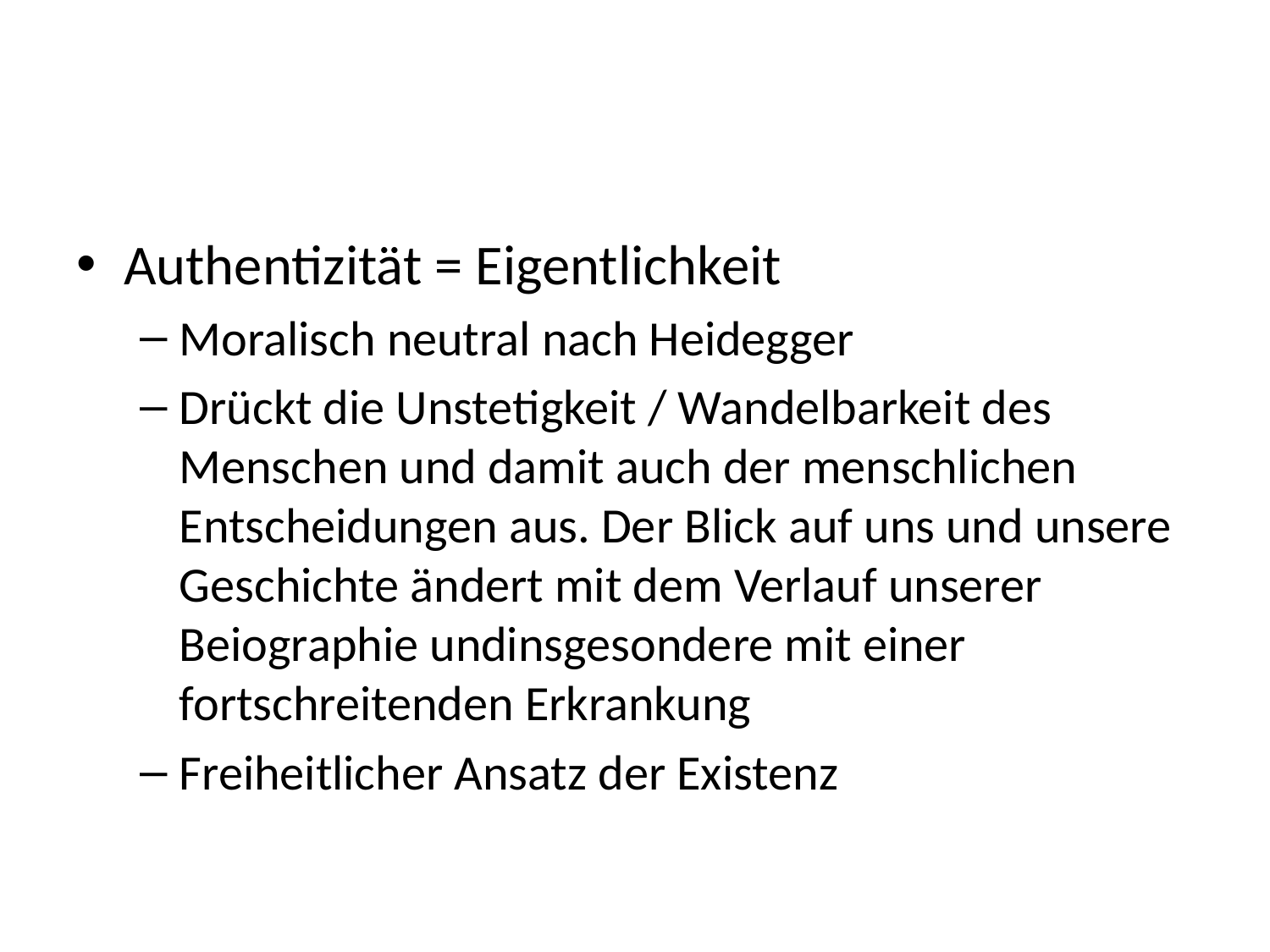

#
Authentizität = Eigentlichkeit
Moralisch neutral nach Heidegger
Drückt die Unstetigkeit / Wandelbarkeit des Menschen und damit auch der menschlichen Entscheidungen aus. Der Blick auf uns und unsere Geschichte ändert mit dem Verlauf unserer Beiographie undinsgesondere mit einer fortschreitenden Erkrankung
Freiheitlicher Ansatz der Existenz